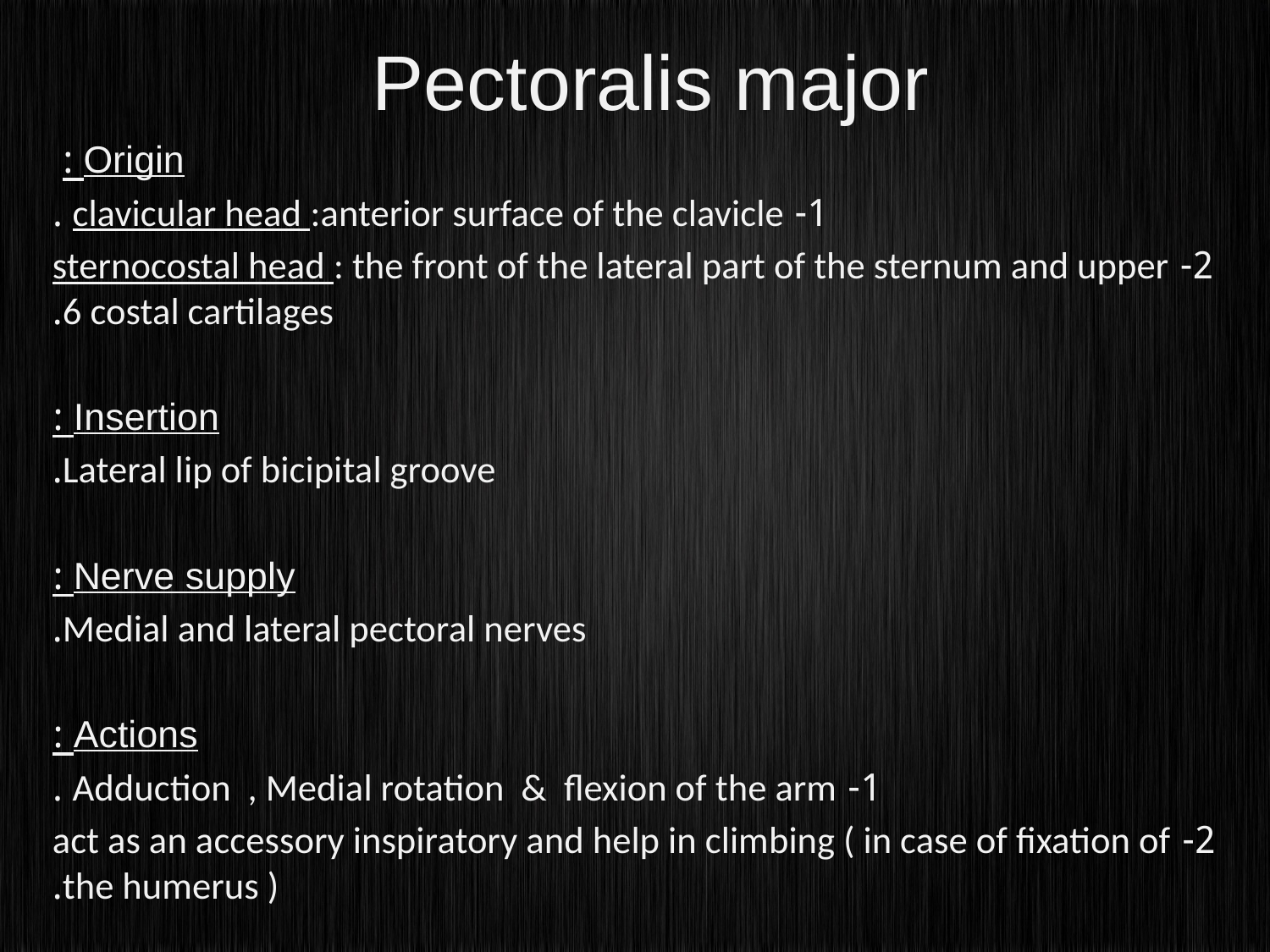

# Pectoralis major
Origin :
1- clavicular head :anterior surface of the clavicle .
2- sternocostal head : the front of the lateral part of the sternum and upper 6 costal cartilages.

Insertion :
Lateral lip of bicipital groove.

Nerve supply :
Medial and lateral pectoral nerves.

Actions :
1- Adduction  , Medial rotation  &  flexion of the arm .
2- act as an accessory inspiratory and help in climbing ( in case of fixation of the humerus ).